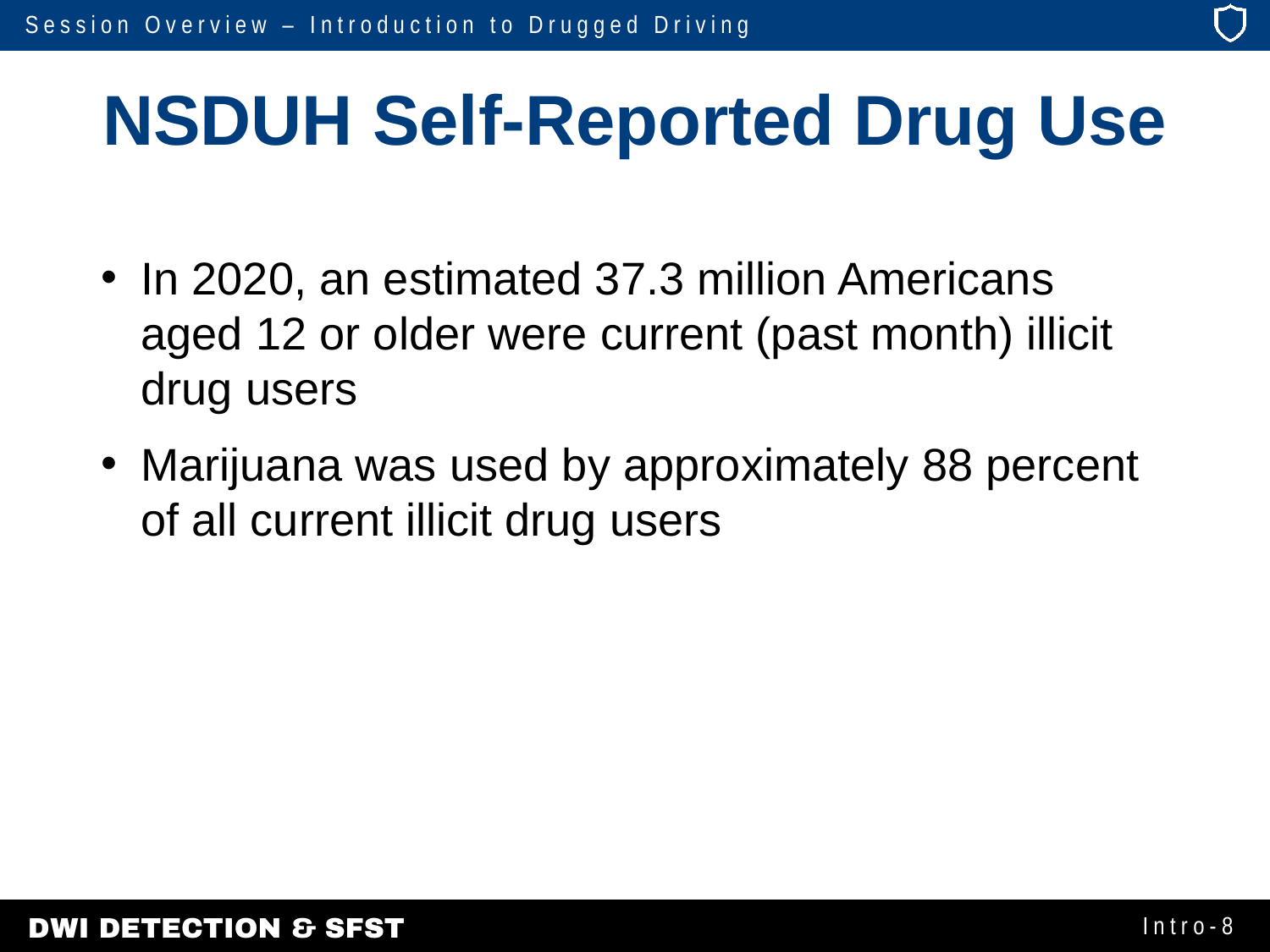

# NSDUH Self-Reported Drug Use
In 2020, an estimated 37.3 million Americans aged 12 or older were current (past month) illicit drug users
Marijuana was used by approximately 88 percent of all current illicit drug users

Intro-8